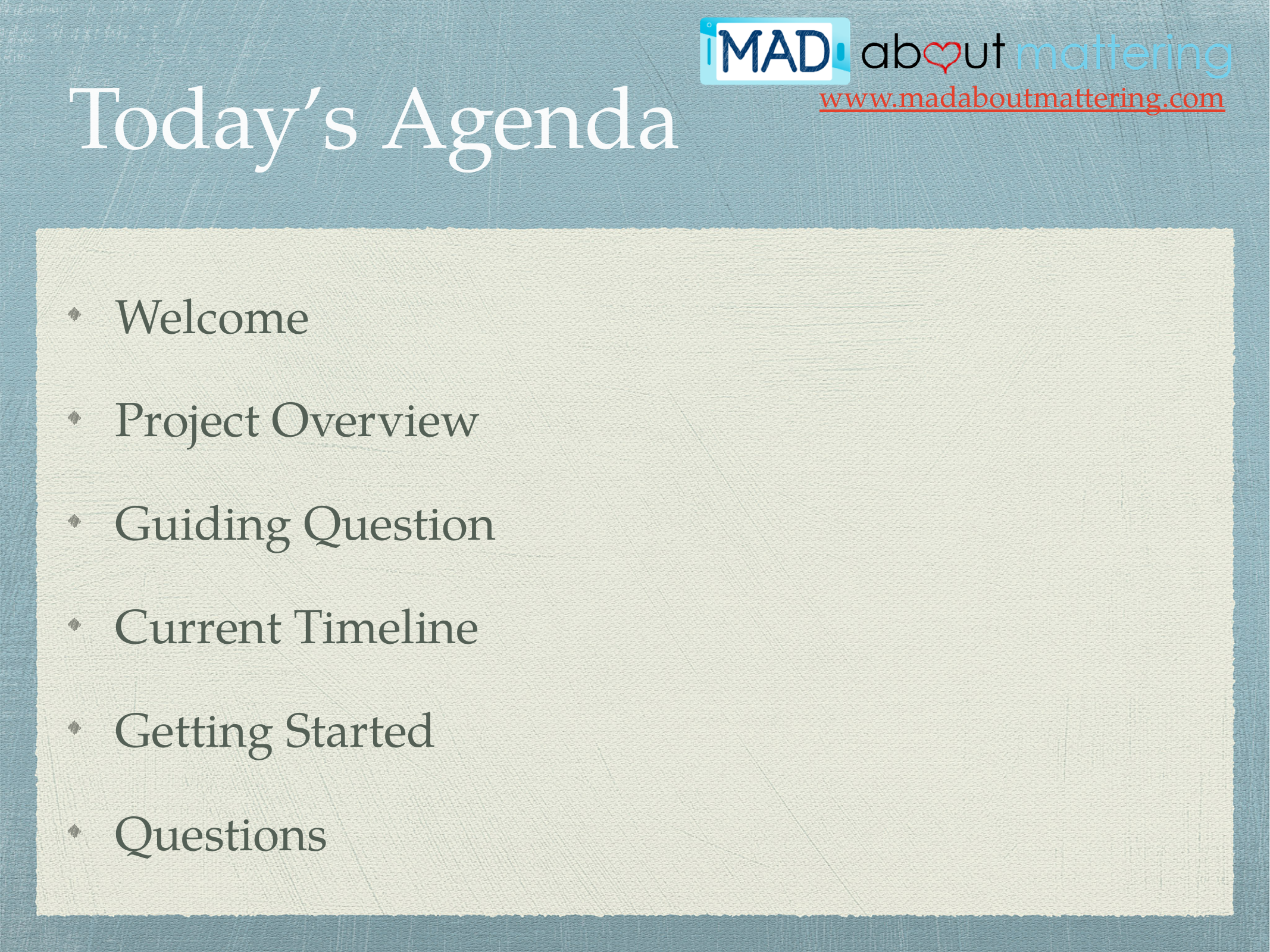

# Today’s Agenda
Welcome
Project Overview
Guiding Question
Current Timeline
Getting Started
Questions